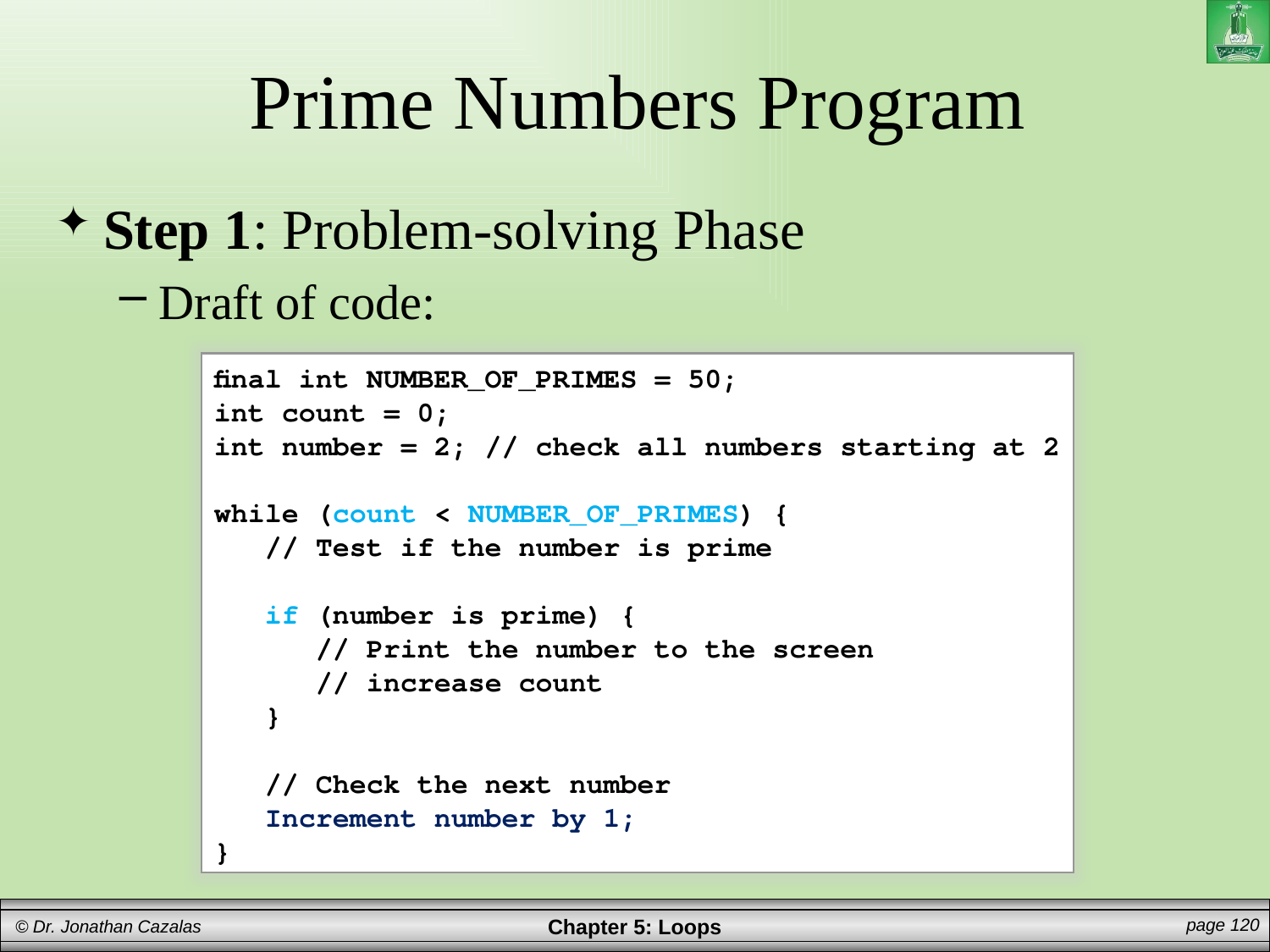

# Prime Numbers Program
Step 1: Problem-solving Phase
Draft of code:
final int NUMBER_OF_PRIMES = 50;
int count = 0;
int number = 2; // check all numbers starting at 2

while (count < NUMBER_OF_PRIMES) {
   // Test if the number is prime

   if (number is prime) {
      // Print the number to the screen
      // increase count
   }

   // Check the next number
   Increment number by 1;
}